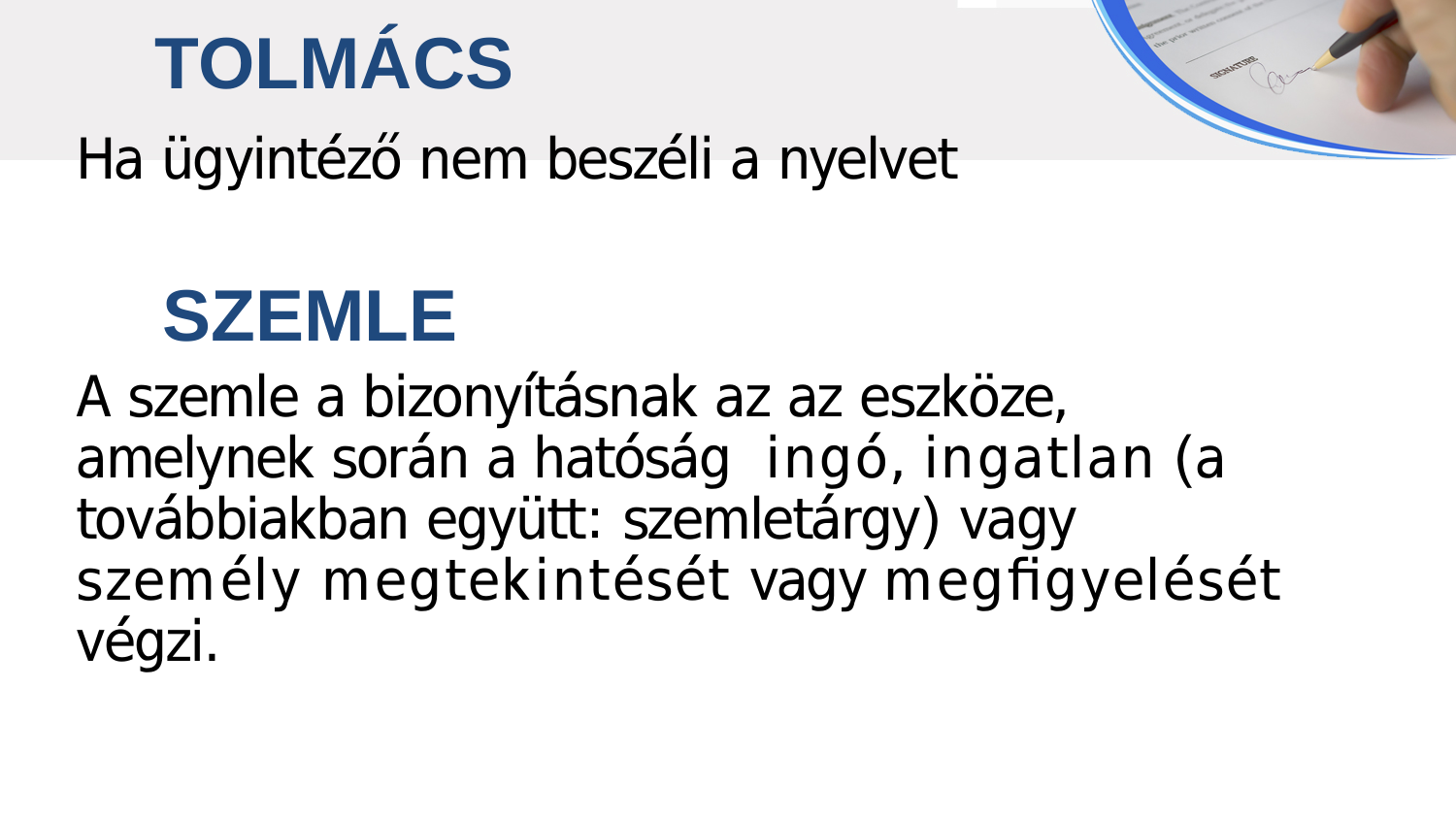

TOLMÁCS
Ha ügyintéző nem beszéli a nyelvet

    SZEMLE
A szemle a bizonyításnak az az eszköze, amelynek során a hatóság  ingó, ingatlan (a továbbiakban együtt: szemletárgy) vagy személy megtekintését vagy megfigyelését végzi.